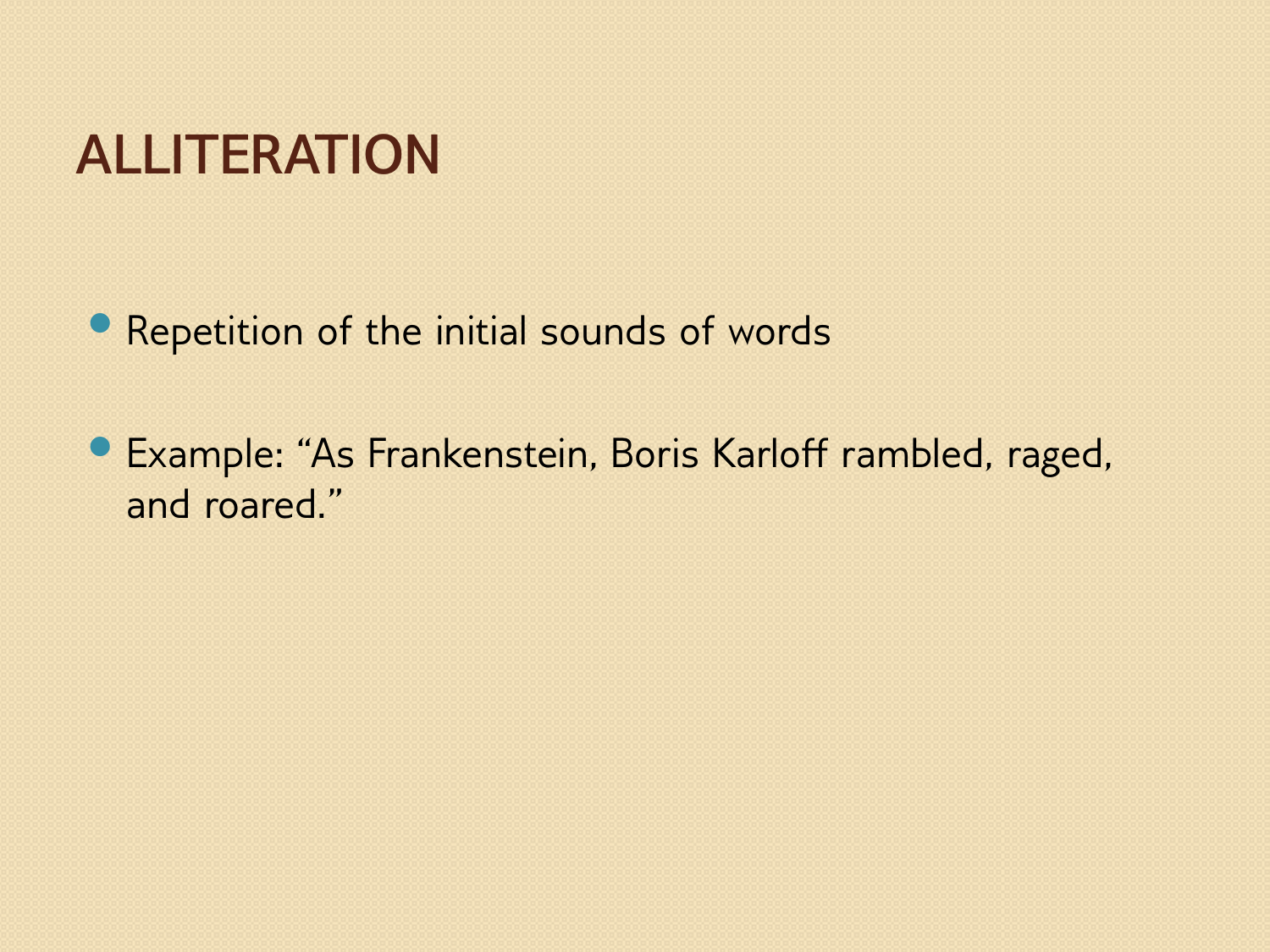

# Alliteration

Repetition of the initial sounds of words

Example: “As Frankenstein, Boris Karloff rambled, raged, and roared.”